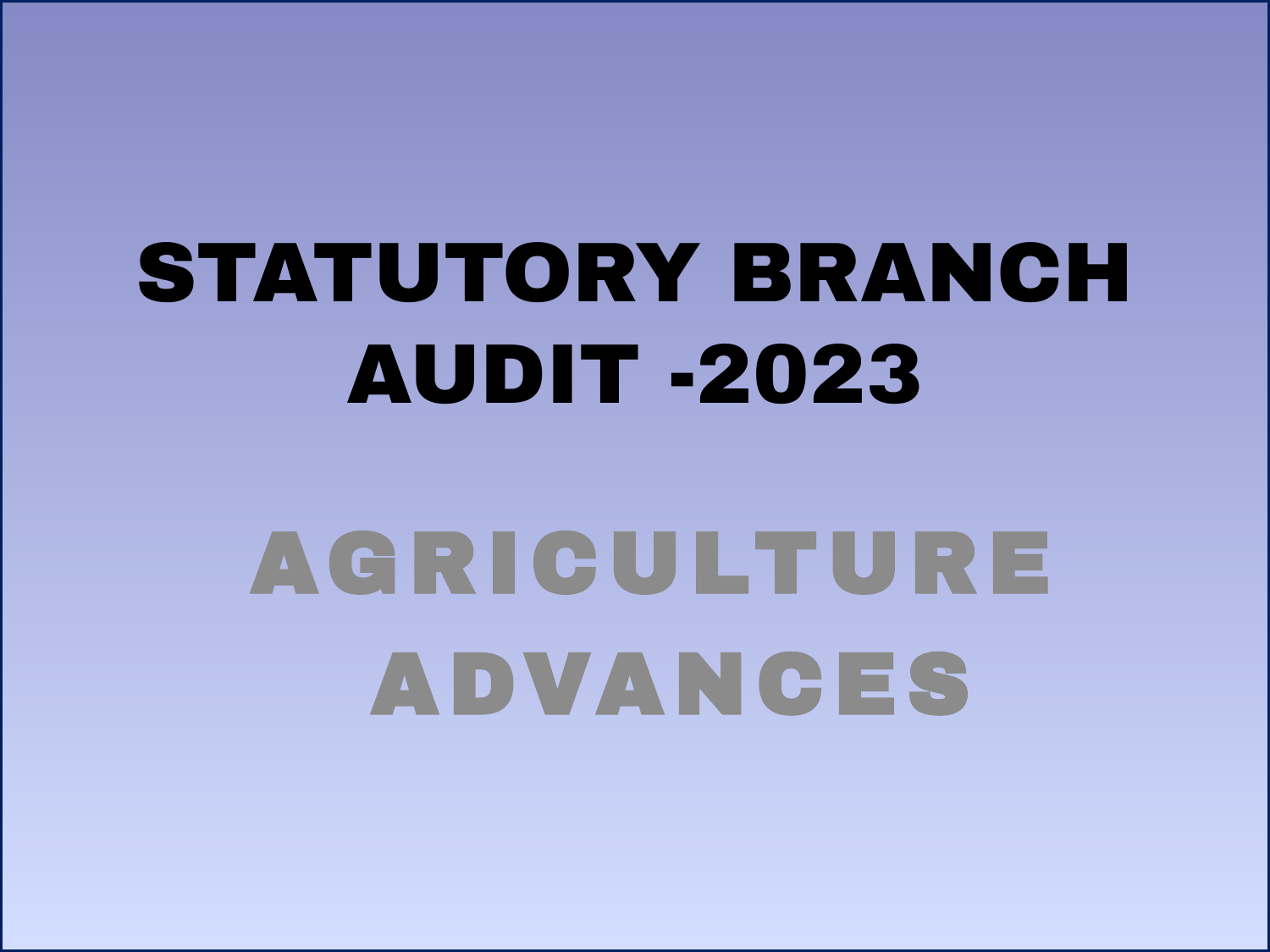

# STATUTORY BRANCH AUDIT -2023
AGRICULTURE
 ADVANCES